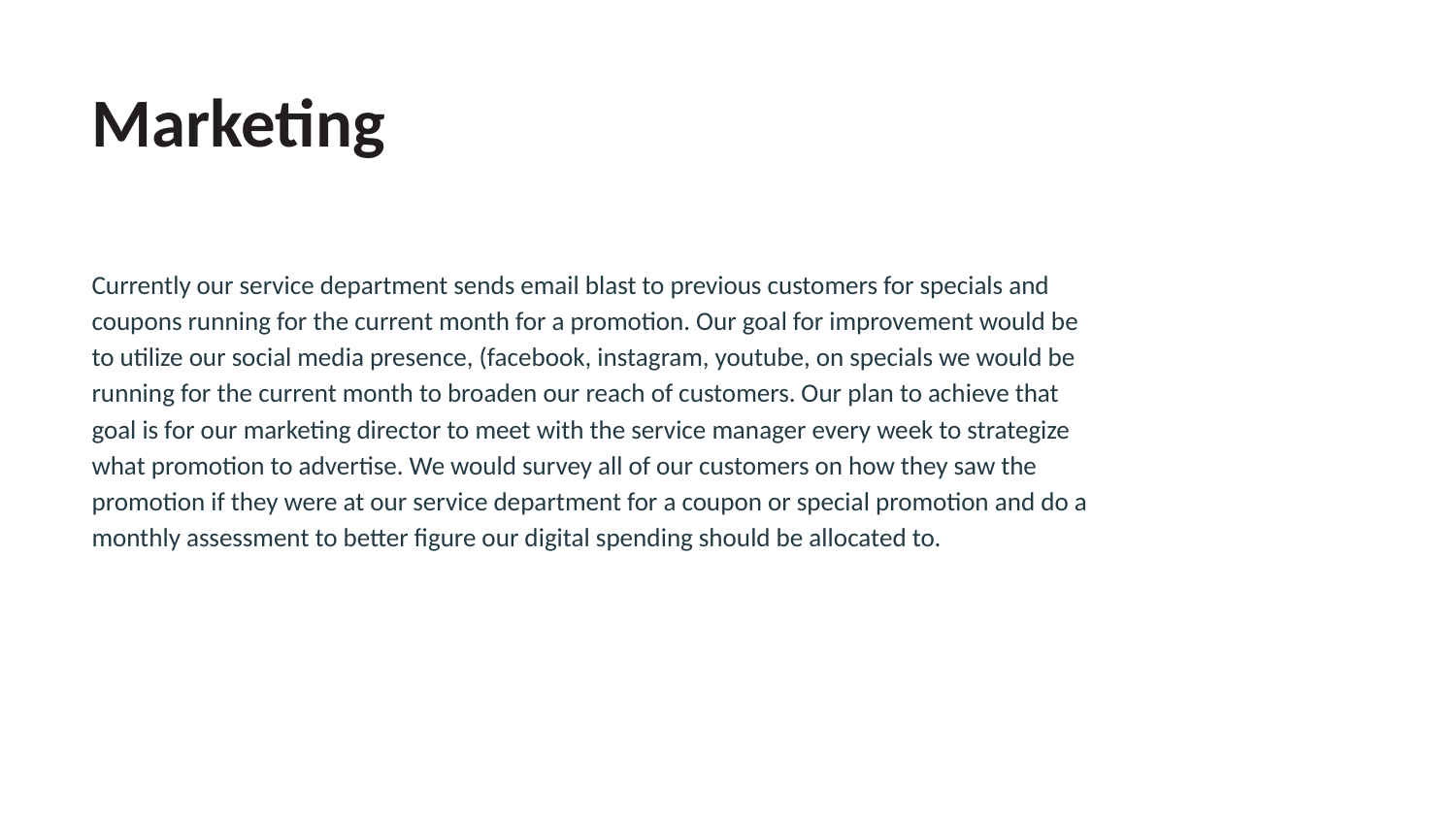

# Marketing
Currently our service department sends email blast to previous customers for specials and coupons running for the current month for a promotion. Our goal for improvement would be to utilize our social media presence, (facebook, instagram, youtube, on specials we would be running for the current month to broaden our reach of customers. Our plan to achieve that goal is for our marketing director to meet with the service manager every week to strategize what promotion to advertise. We would survey all of our customers on how they saw the promotion if they were at our service department for a coupon or special promotion and do a monthly assessment to better figure our digital spending should be allocated to.